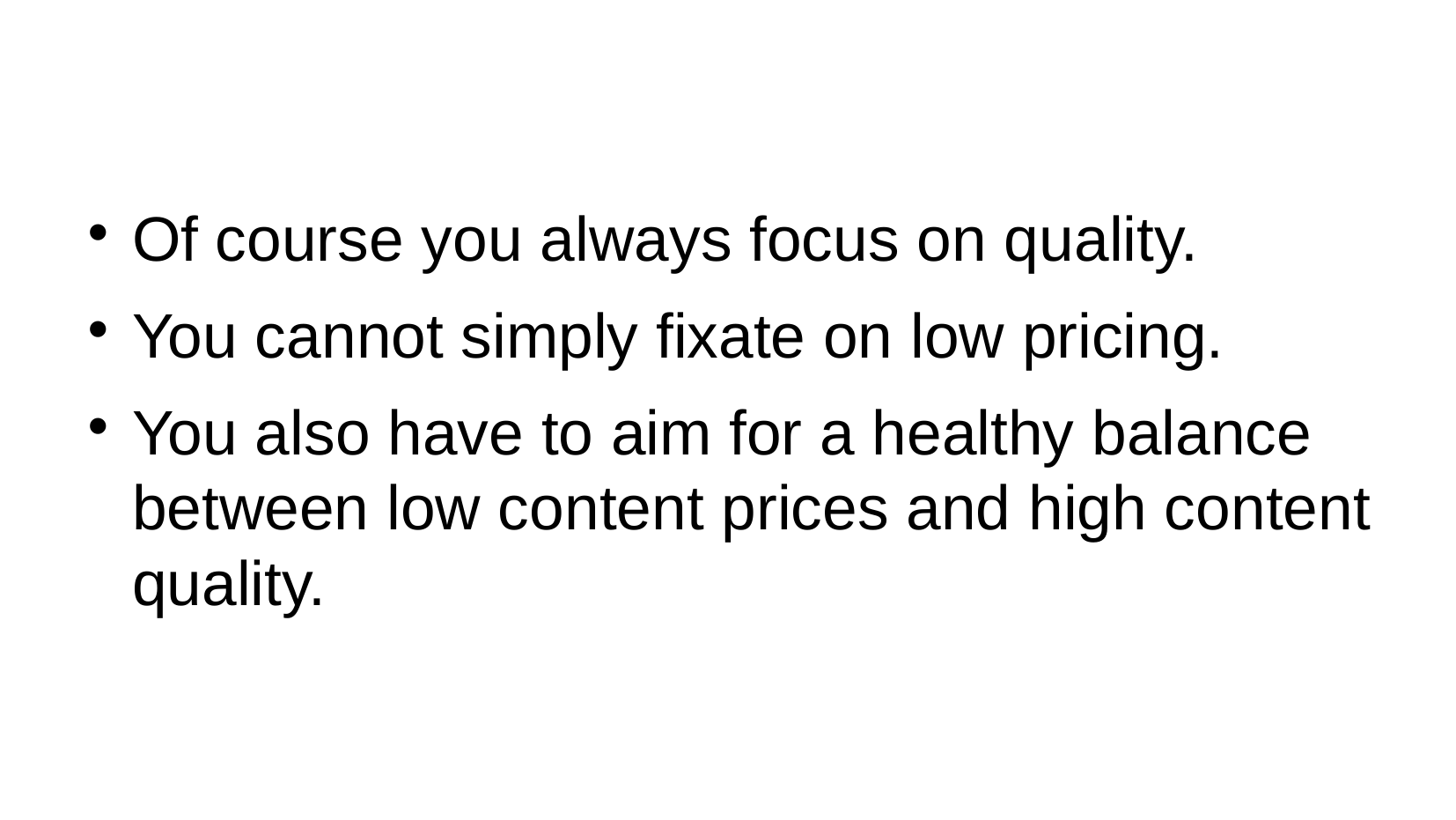

Of course you always focus on quality.
You cannot simply fixate on low pricing.
You also have to aim for a healthy balance between low content prices and high content quality.